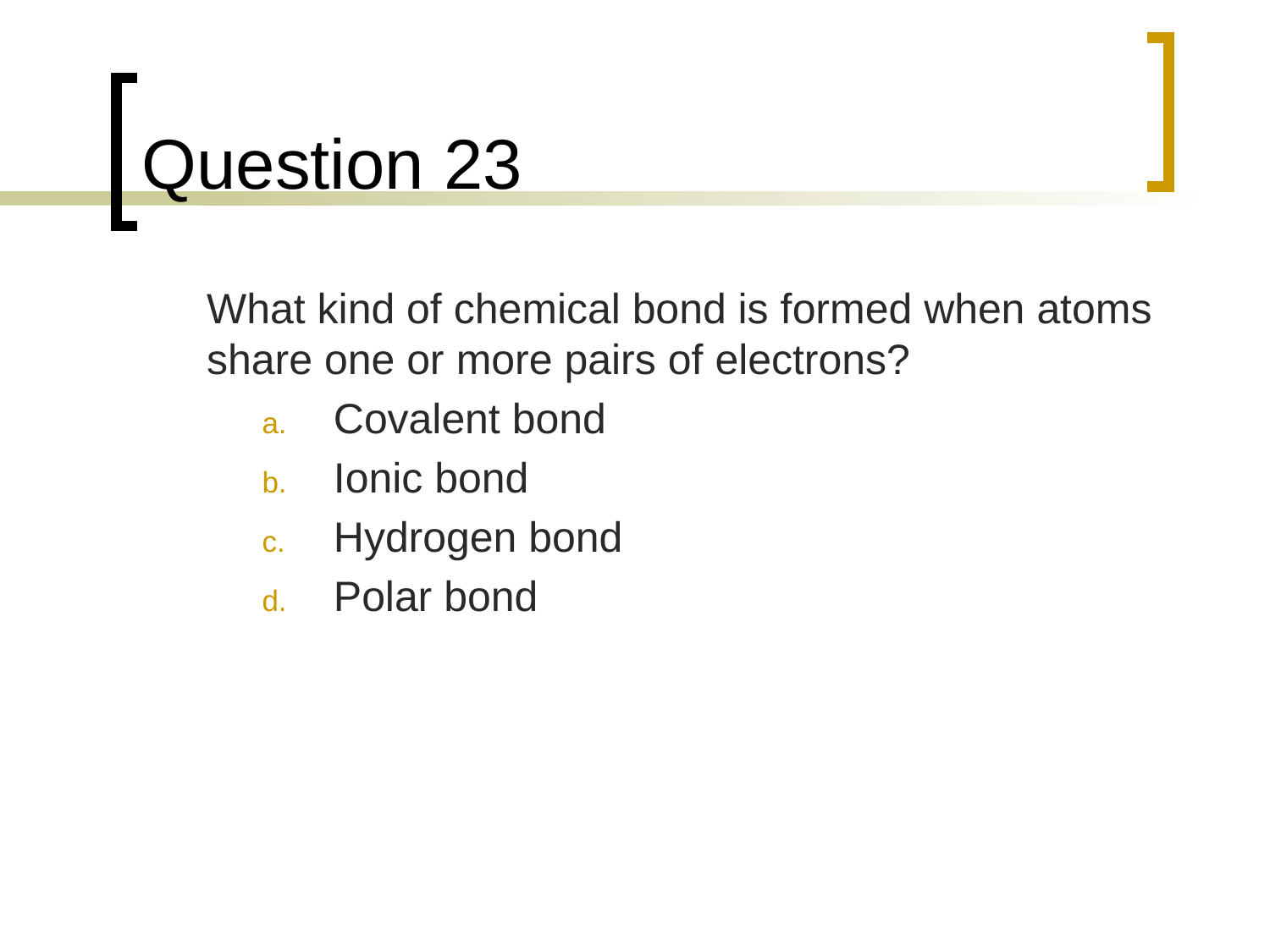

# Question 23
	What kind of chemical bond is formed when atoms share one or more pairs of electrons?
Covalent bond
Ionic bond
Hydrogen bond
Polar bond